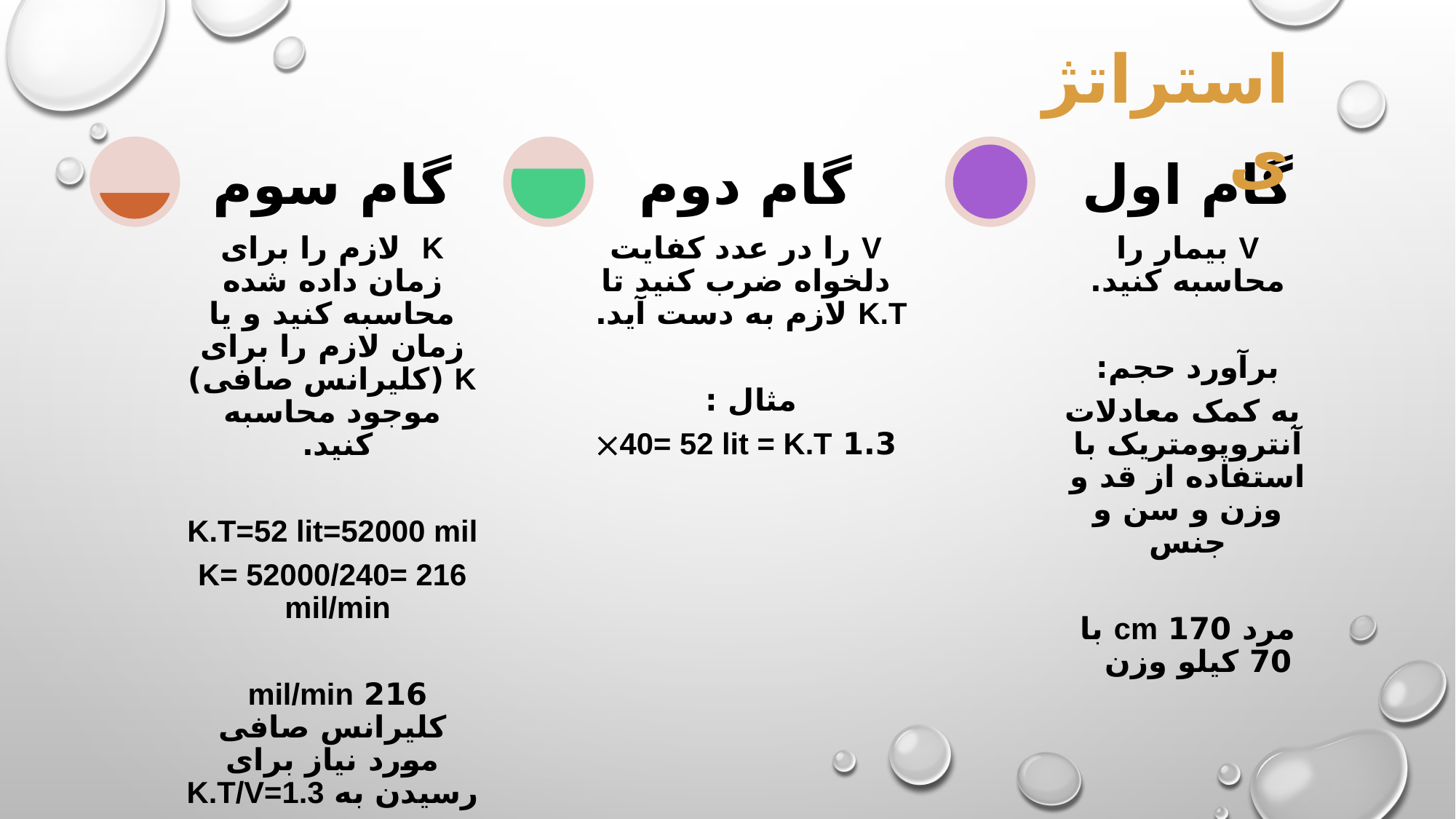

استراتژی
K  لازم را برای زمان داده شده محاسبه کنید و یا زمان لازم را برای K (کلیرانس صافی) موجود محاسبه کنید.

K.T=52 lit=52000 mil
K= 52000/240= 216 mil/min

216 mil/min  کلیرانس صافی مورد نیاز برای رسیدن به K.T/V=1.3
گام سوم
V را در عدد کفایت دلخواه ضرب کنید تا K.T لازم به دست آید.

مثال :
1.3 ×40= 52 lit = K.T
گام دوم
V بیمار را محاسبه کنید.

برآورد حجم:
 به کمک معادلات آنتروپومتریک با استفاده از قد و وزن و سن و جنس

مرد 170 cm با 70 کیلو وزن
گام اول